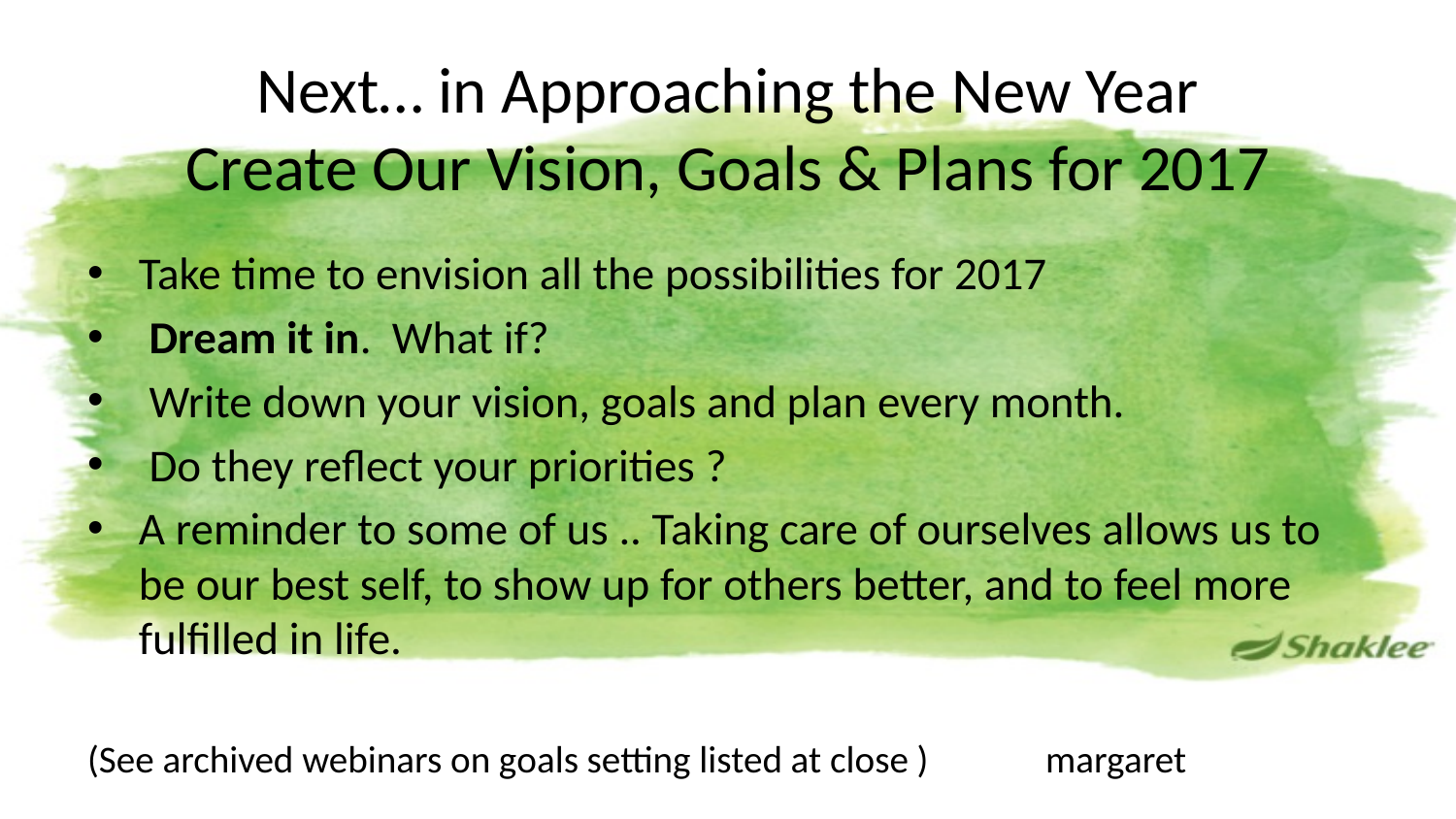

# Next… in Approaching the New Year Create Our Vision, Goals & Plans for 2017
Take time to envision all the possibilities for 2017
 Dream it in.  What if?
 Write down your vision, goals and plan every month.
 Do they reflect your priorities ?
A reminder to some of us .. Taking care of ourselves allows us to be our best self, to show up for others better, and to feel more fulfilled in life.

(See archived webinars on goals setting listed at close )	margaret